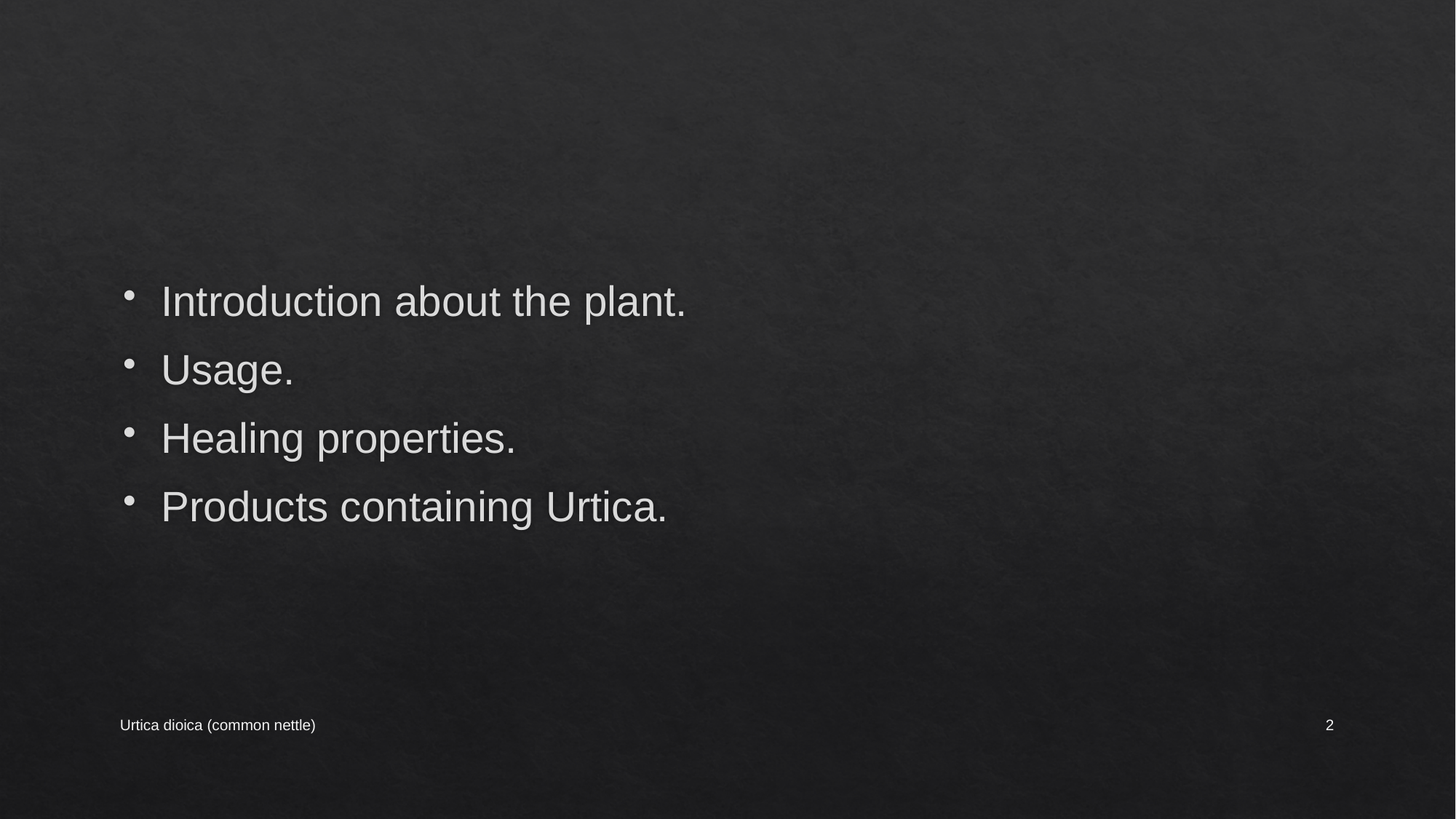

#

Introduction about the plant.
Usage.
Healing properties.
Products containing Urtica.
Urtica dioica (common nettle)
2